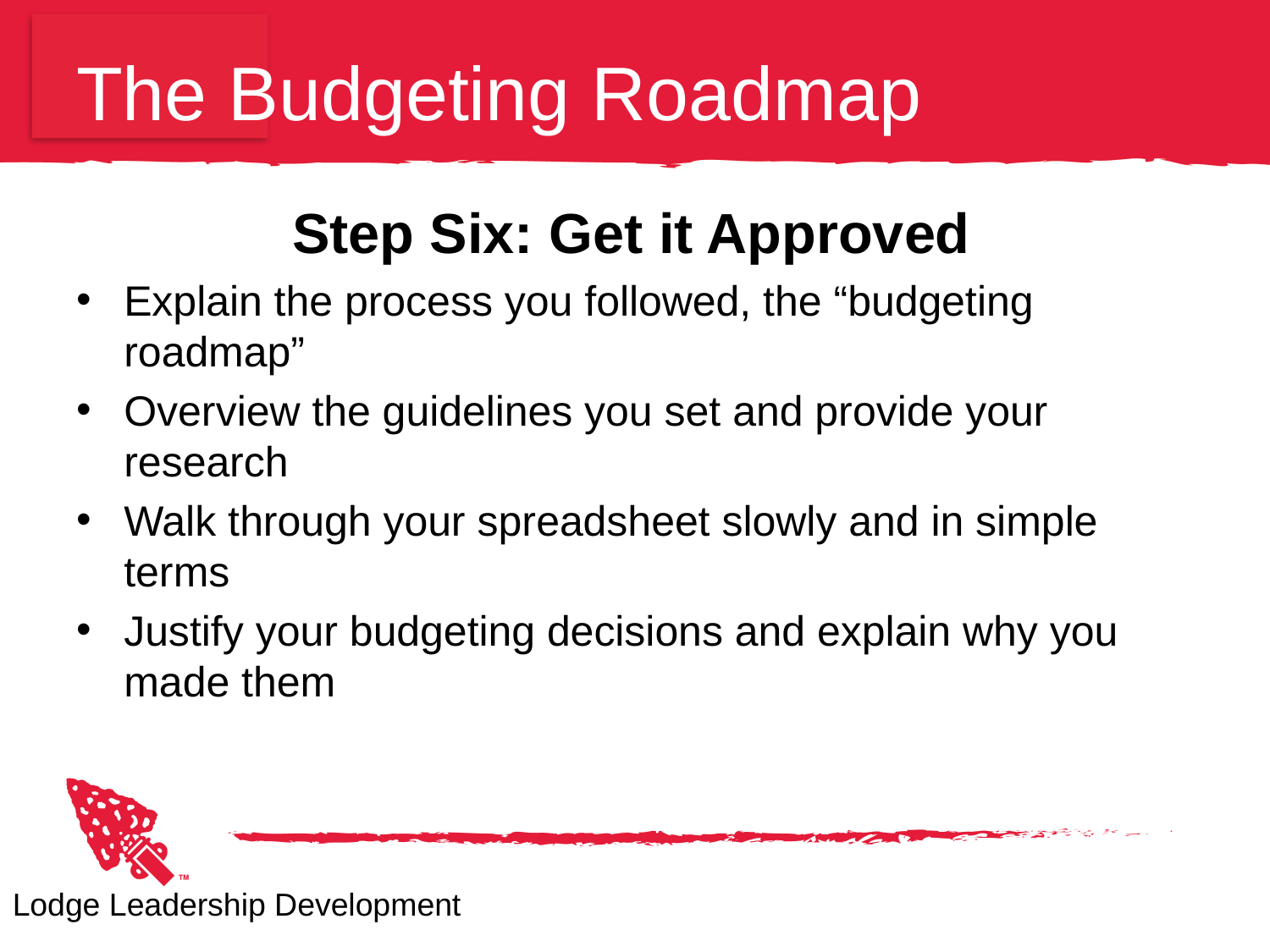

# The Budgeting Roadmap
Step Six: Get it Approved
Explain the process you followed, the “budgeting roadmap”
Overview the guidelines you set and provide your research
Walk through your spreadsheet slowly and in simple terms
Justify your budgeting decisions and explain why you made them

Lodge Leadership Development